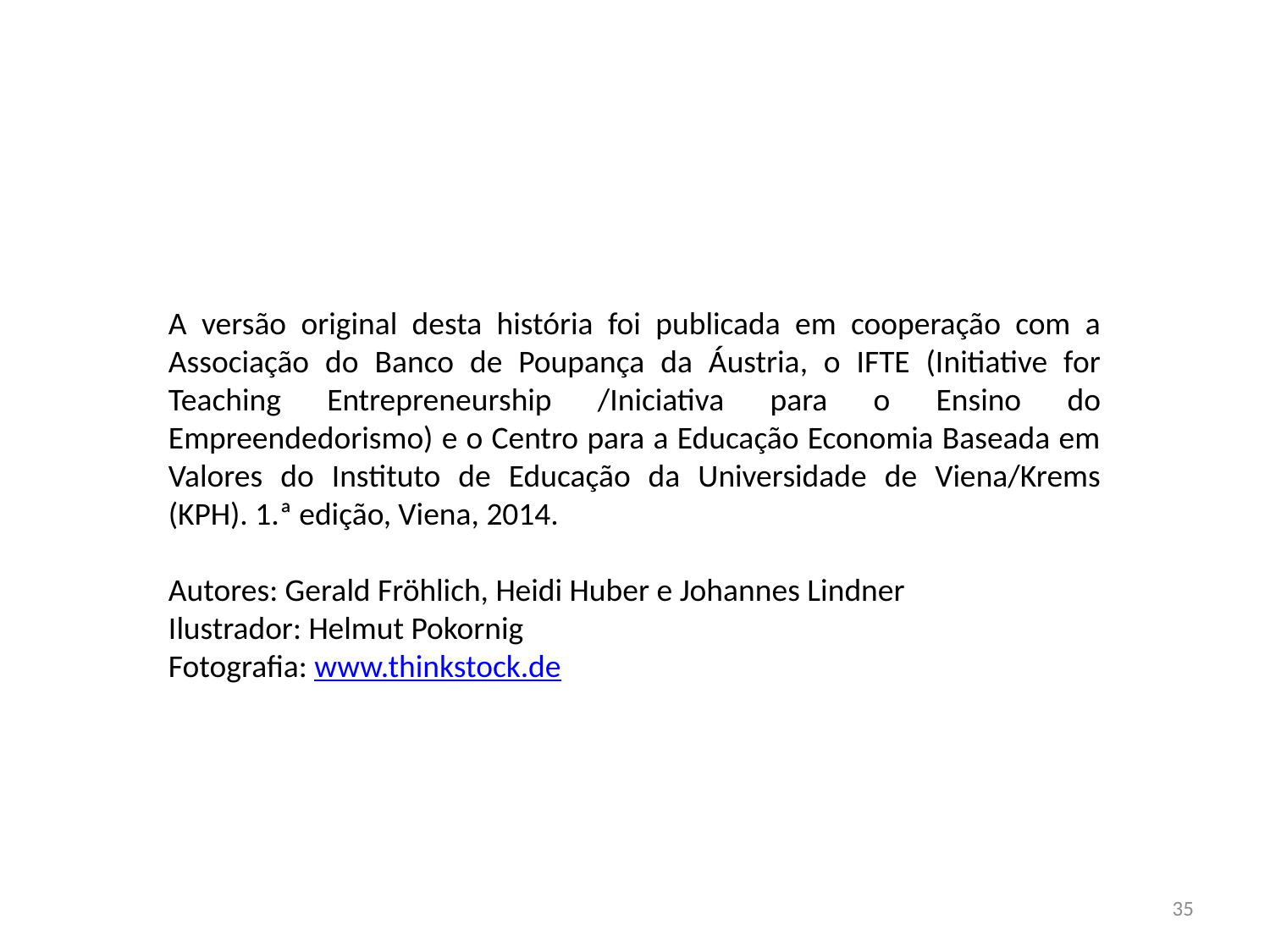

A versão original desta história foi publicada em cooperação com a Associação do Banco de Poupança da Áustria, o IFTE (Initiative for Teaching Entrepreneurship /Iniciativa para o Ensino do Empreendedorismo) e o Centro para a Educação Economia Baseada em Valores do Instituto de Educação da Universidade de Viena/Krems (KPH). 1.ª edição, Viena, 2014.

Autores: Gerald Fröhlich, Heidi Huber e Johannes Lindner
Ilustrador: Helmut Pokornig
Fotografia: www.thinkstock.de
35